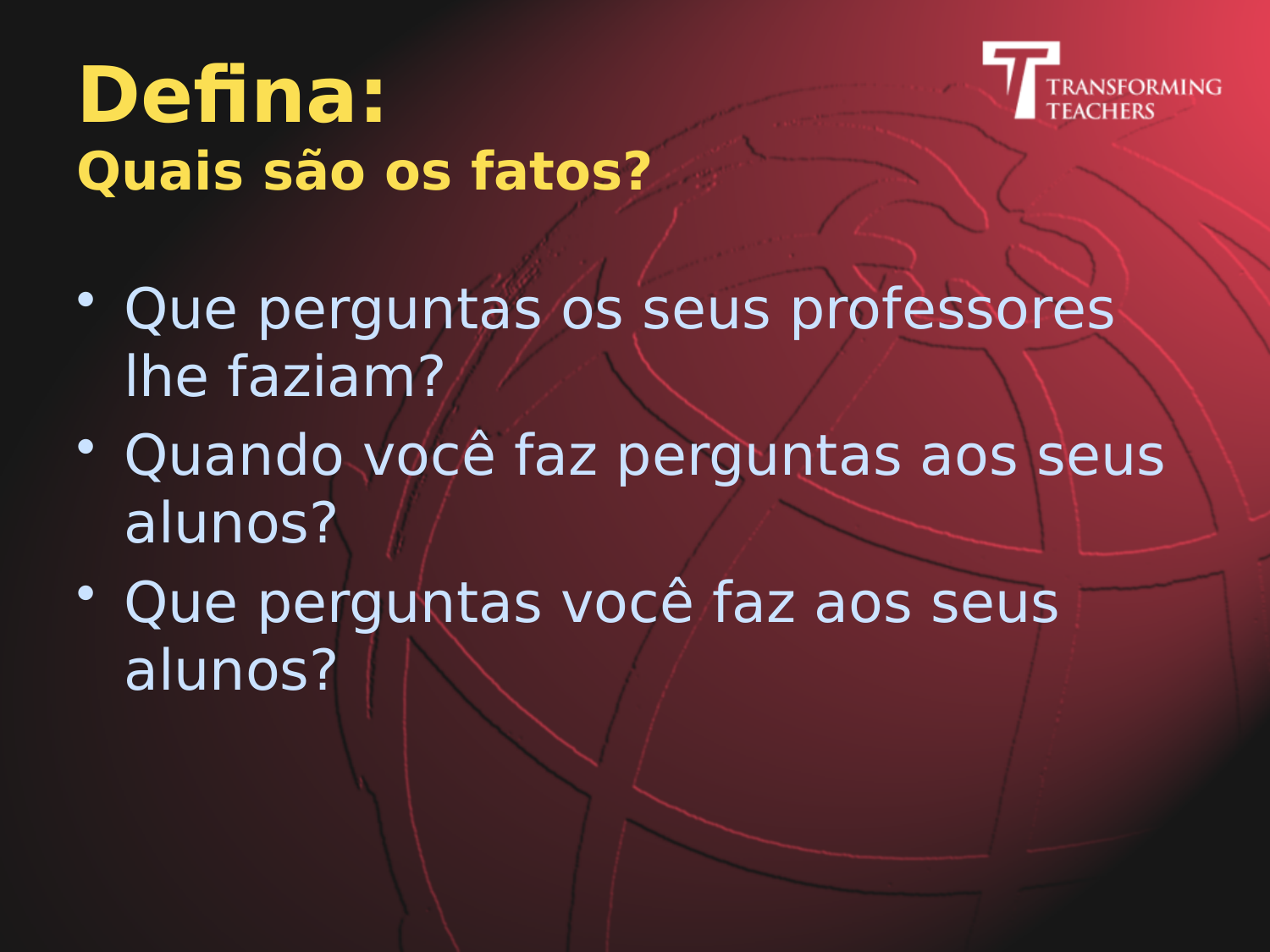

# Defina: Quais são os fatos?
Que perguntas os seus professores lhe faziam?
Quando você faz perguntas aos seus alunos?
Que perguntas você faz aos seus alunos?